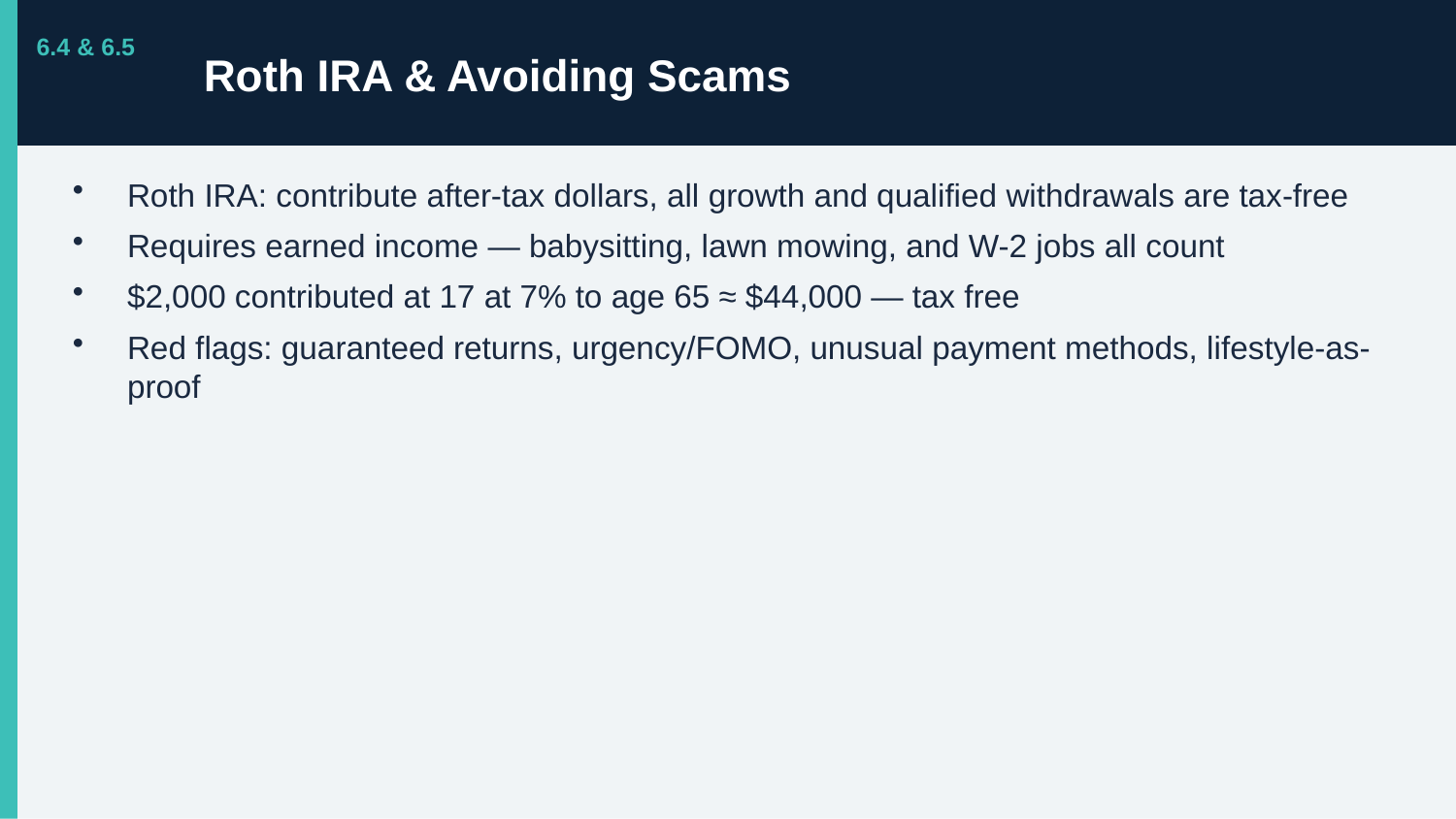

Roth IRA & Avoiding Scams
6.4 & 6.5
Roth IRA: contribute after-tax dollars, all growth and qualified withdrawals are tax-free
Requires earned income — babysitting, lawn mowing, and W-2 jobs all count
$2,000 contributed at 17 at 7% to age 65 ≈ $44,000 — tax free
Red flags: guaranteed returns, urgency/FOMO, unusual payment methods, lifestyle-as-proof